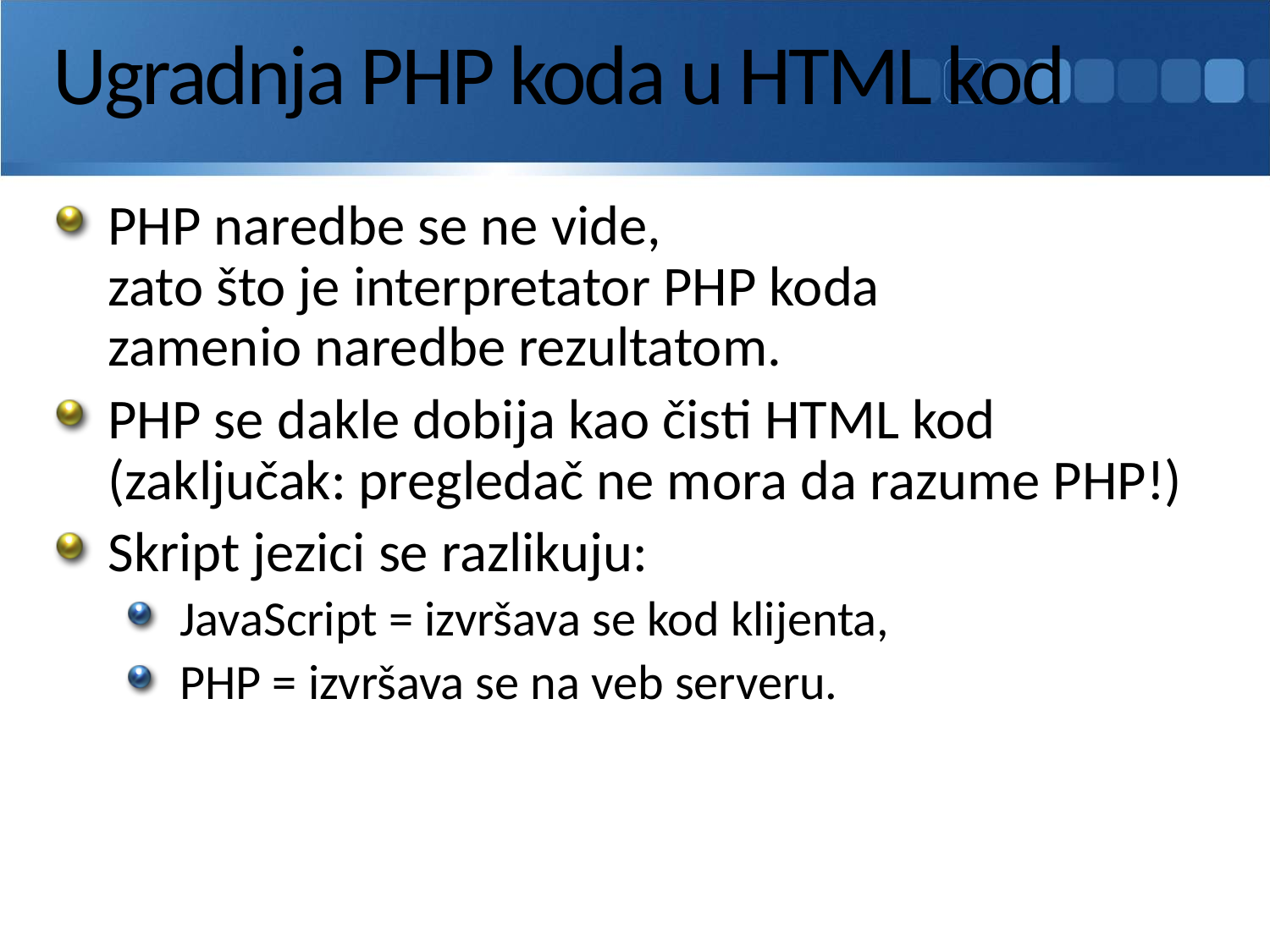

# Ugradnja PHP koda u HTML kod
PHP naredbe se ne vide,
zato što je interpretator PHP koda
zamenio naredbe rezultatom.
PHP se dakle dobija kao čisti HTML kod
(zaključak: pregledač ne mora da razume PHP!)
Skript jezici se razlikuju:
JavaScript = izvršava se kod klijenta,
PHP = izvršava se na veb serveru.